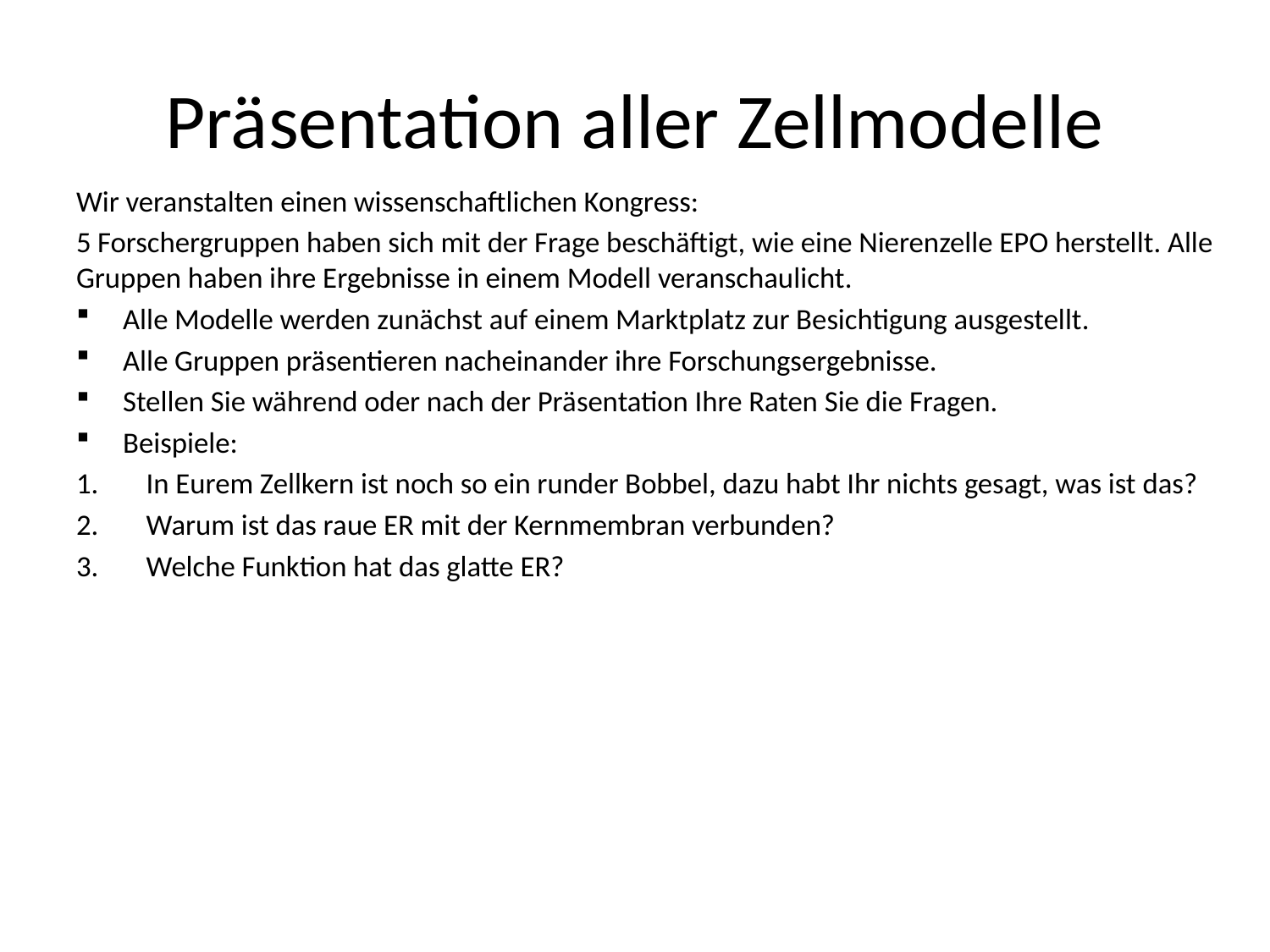

# Präsentation aller Zellmodelle
Wir veranstalten einen wissenschaftlichen Kongress:
5 Forschergruppen haben sich mit der Frage beschäftigt, wie eine Nierenzelle EPO herstellt. Alle Gruppen haben ihre Ergebnisse in einem Modell veranschaulicht.
Alle Modelle werden zunächst auf einem Marktplatz zur Besichtigung ausgestellt.
Alle Gruppen präsentieren nacheinander ihre Forschungsergebnisse.
Stellen Sie während oder nach der Präsentation Ihre Raten Sie die Fragen.
Beispiele:
In Eurem Zellkern ist noch so ein runder Bobbel, dazu habt Ihr nichts gesagt, was ist das?
Warum ist das raue ER mit der Kernmembran verbunden?
Welche Funktion hat das glatte ER?